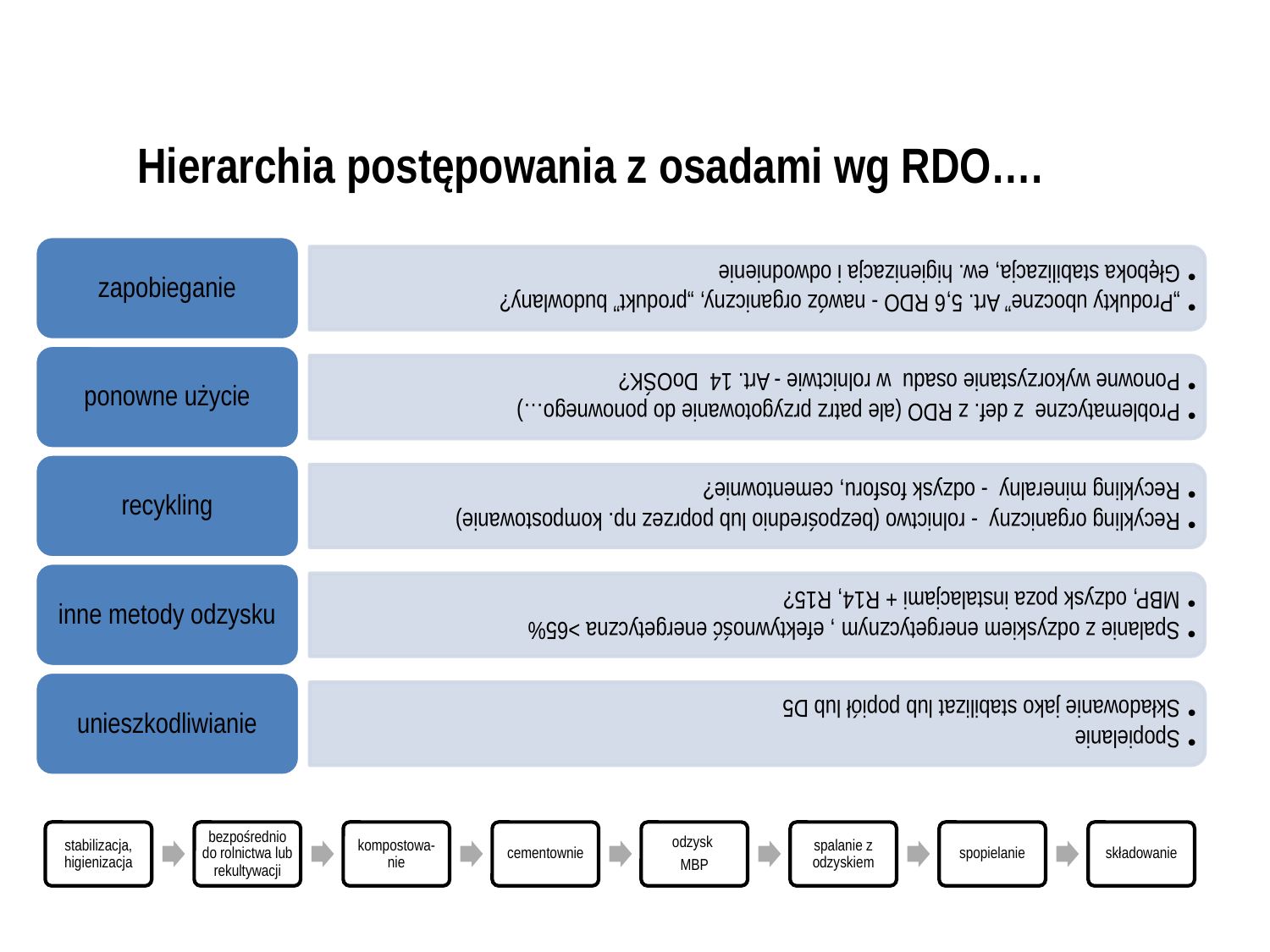

# Hierarchia postępowania z osadami wg RDO….
„Produkty uboczne” Art. 5,6 RDO - nawóz organiczny, „produkt” budowlany?
Głęboka stabilizacja, ew. higienizacja i odwodnienie
zapobieganie
Problematyczne  z def. z RDO (ale patrz przygotowanie do ponownego…)
Ponowne wykorzystanie osadu  w rolnictwie - Art. 14  DoOŚK?
ponowne użycie
Recykling organiczny  - rolnictwo (bezpośrednio lub poprzez np. kompostowanie)
Recykling mineralny  - odzysk fosforu, cementownie?
recykling
Spalanie z odzyskiem energetycznym , efektywność energetyczna >65%
MBP, odzysk poza instalacjami + R14, R15?
inne metody odzysku
Spopielanie
Składowanie jako stabilizat lub popiół lub D5
unieszkodliwianie
stabilizacja, higienizacja

bezpośrednio do rolnictwa lub rekultywacji

kompostowa-nie

cementownie

odzysk
MBP

spalanie z odzyskiem

spopielanie

składowanie